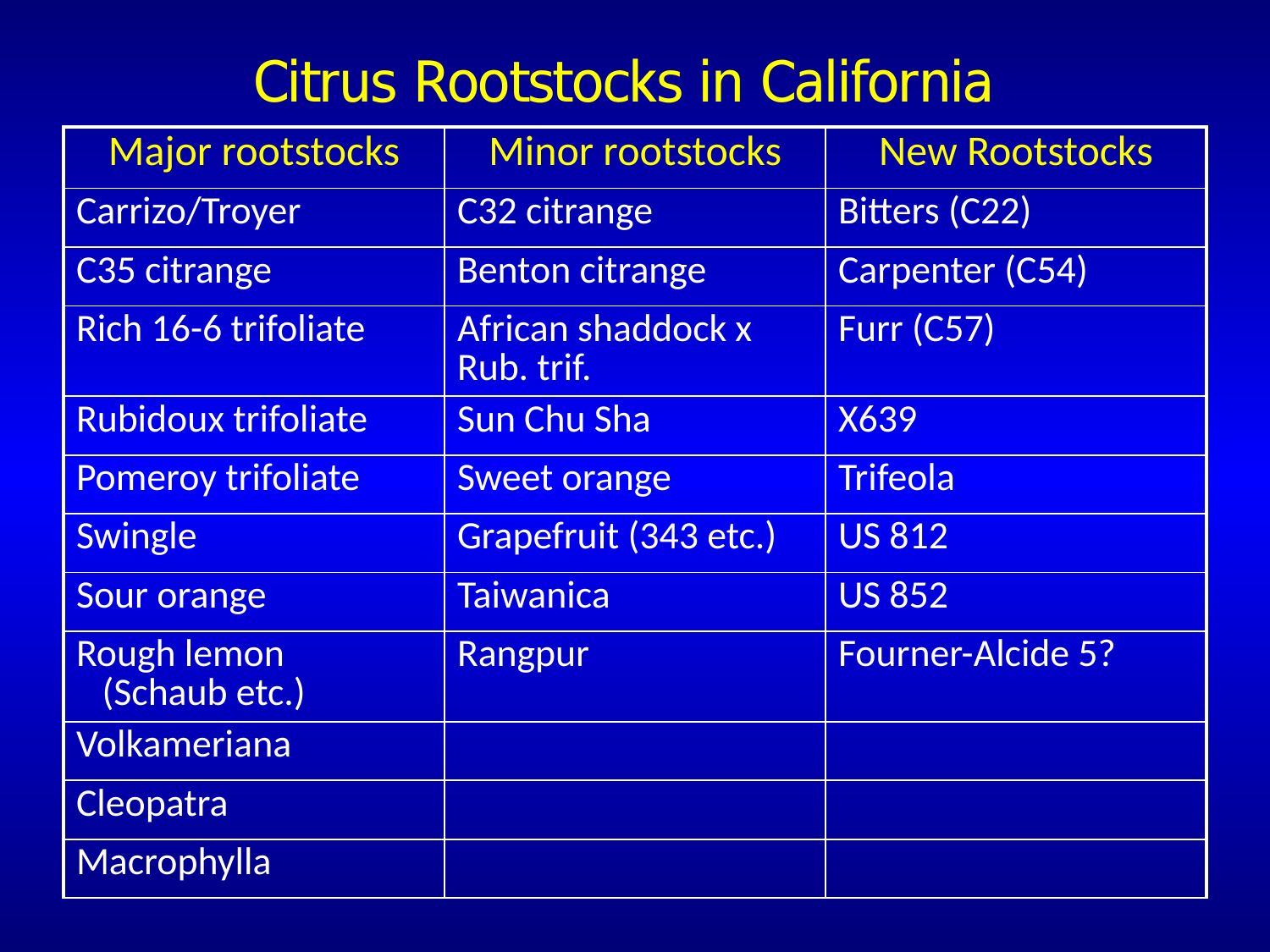

# Citrus Rootstocks in California
| Major rootstocks | Minor rootstocks | New Rootstocks |
| --- | --- | --- |
| Carrizo/Troyer | C32 citrange | Bitters (C22) |
| C35 citrange | Benton citrange | Carpenter (C54) |
| Rich 16-6 trifoliate | African shaddock x Rub. trif. | Furr (C57) |
| Rubidoux trifoliate | Sun Chu Sha | X639 |
| Pomeroy trifoliate | Sweet orange | Trifeola |
| Swingle | Grapefruit (343 etc.) | US 812 |
| Sour orange | Taiwanica | US 852 |
| Rough lemon (Schaub etc.) | Rangpur | Fourner-Alcide 5? |
| Volkameriana |  |  |
| Cleopatra |  |  |
| Macrophylla |  |  |